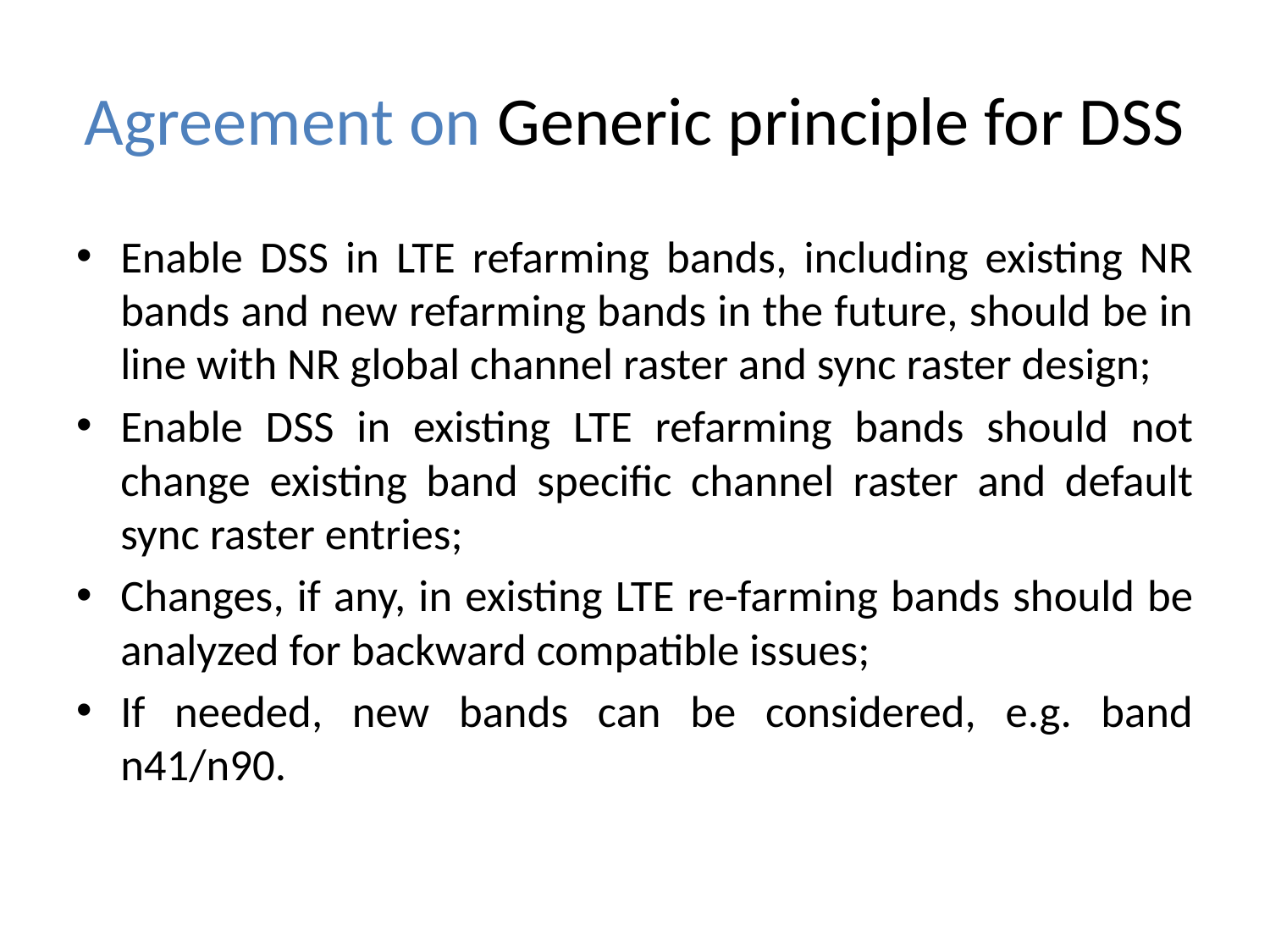

# Agreement on Generic principle for DSS
Enable DSS in LTE refarming bands, including existing NR bands and new refarming bands in the future, should be in line with NR global channel raster and sync raster design;
Enable DSS in existing LTE refarming bands should not change existing band specific channel raster and default sync raster entries;
Changes, if any, in existing LTE re-farming bands should be analyzed for backward compatible issues;
If needed, new bands can be considered, e.g. band n41/n90.